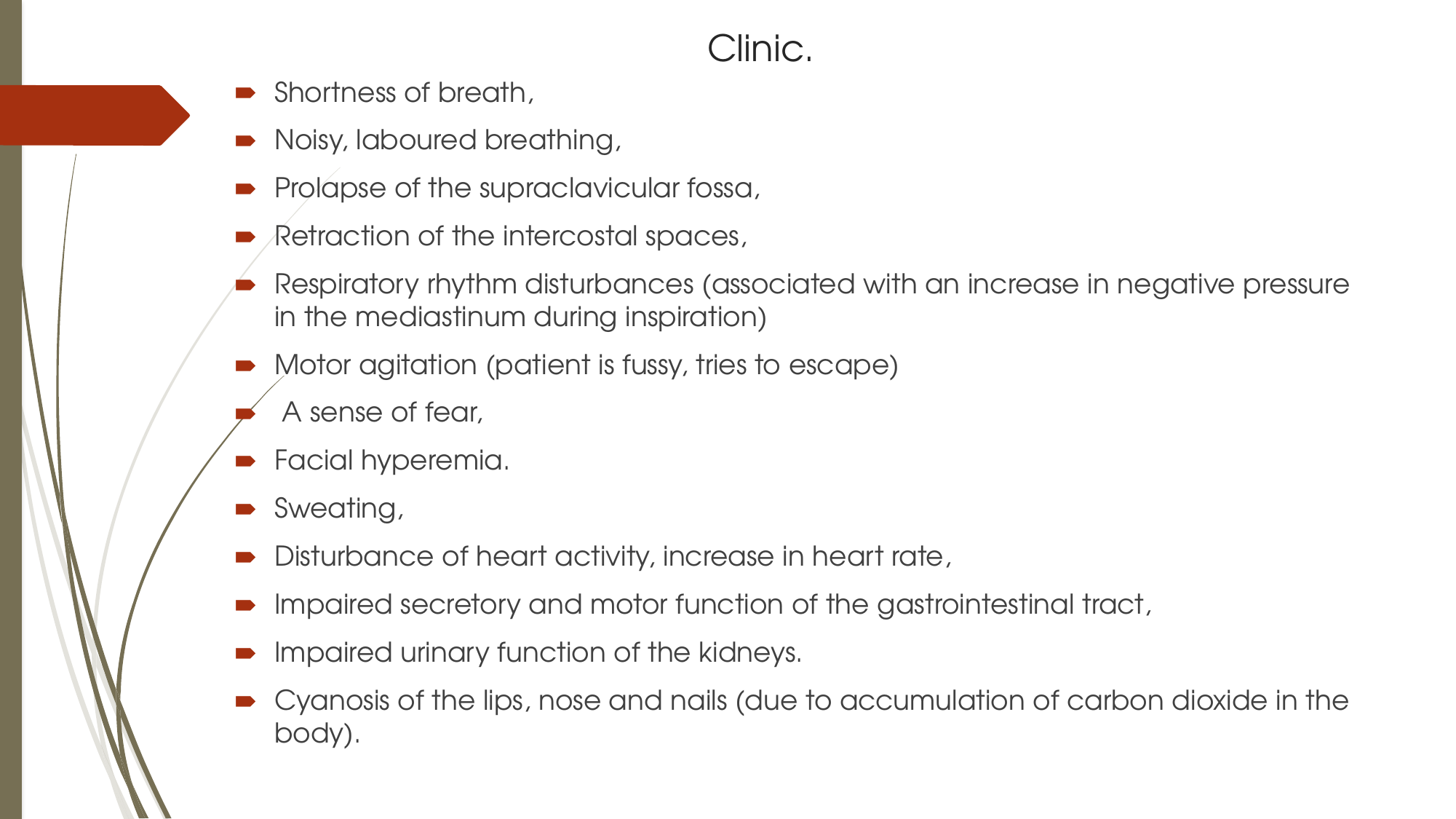

Clinic.
Shortness of breath,
Noisy, laboured breathing,
Prolapse of the supraclavicular fossa,
Retraction of the intercostal spaces,
Respiratory rhythm disturbances (associated with an increase in negative pressure in the mediastinum during inspiration)
Motor agitation (patient is fussy, tries to escape)
 A sense of fear,
Facial hyperemia.
Sweating,
Disturbance of heart activity, increase in heart rate,
Impaired secretory and motor function of the gastrointestinal tract,
Impaired urinary function of the kidneys.
Cyanosis of the lips, nose and nails (due to accumulation of carbon dioxide in the body).